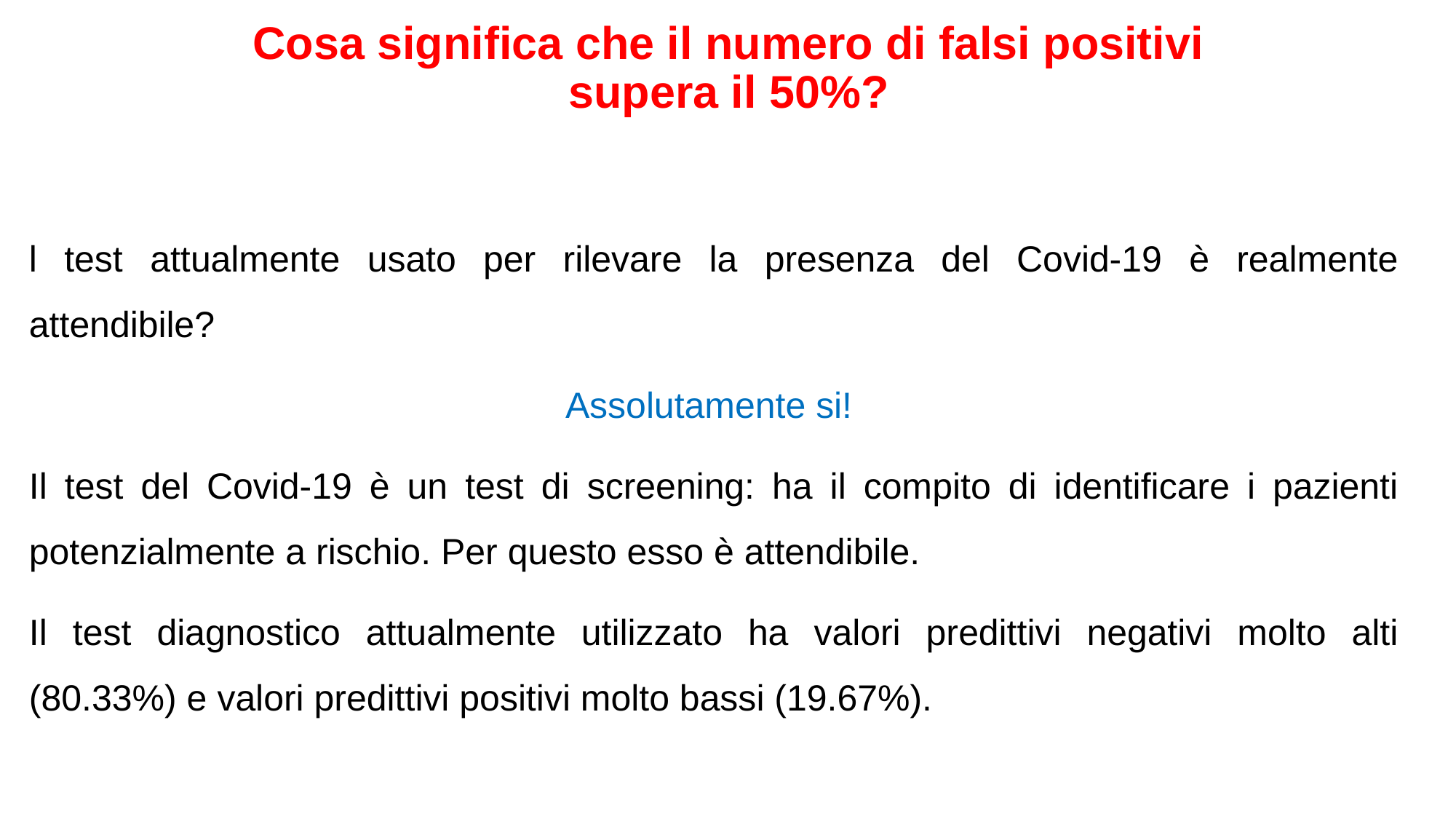

# Cosa significa che il numero di falsi positivi supera il 50%?
l test attualmente usato per rilevare la presenza del Covid-19 è realmente attendibile?
Assolutamente si!
Il test del Covid-19 è un test di screening: ha il compito di identificare i pazienti potenzialmente a rischio. Per questo esso è attendibile.
Il test diagnostico attualmente utilizzato ha valori predittivi negativi molto alti (80.33%) e valori predittivi positivi molto bassi (19.67%).